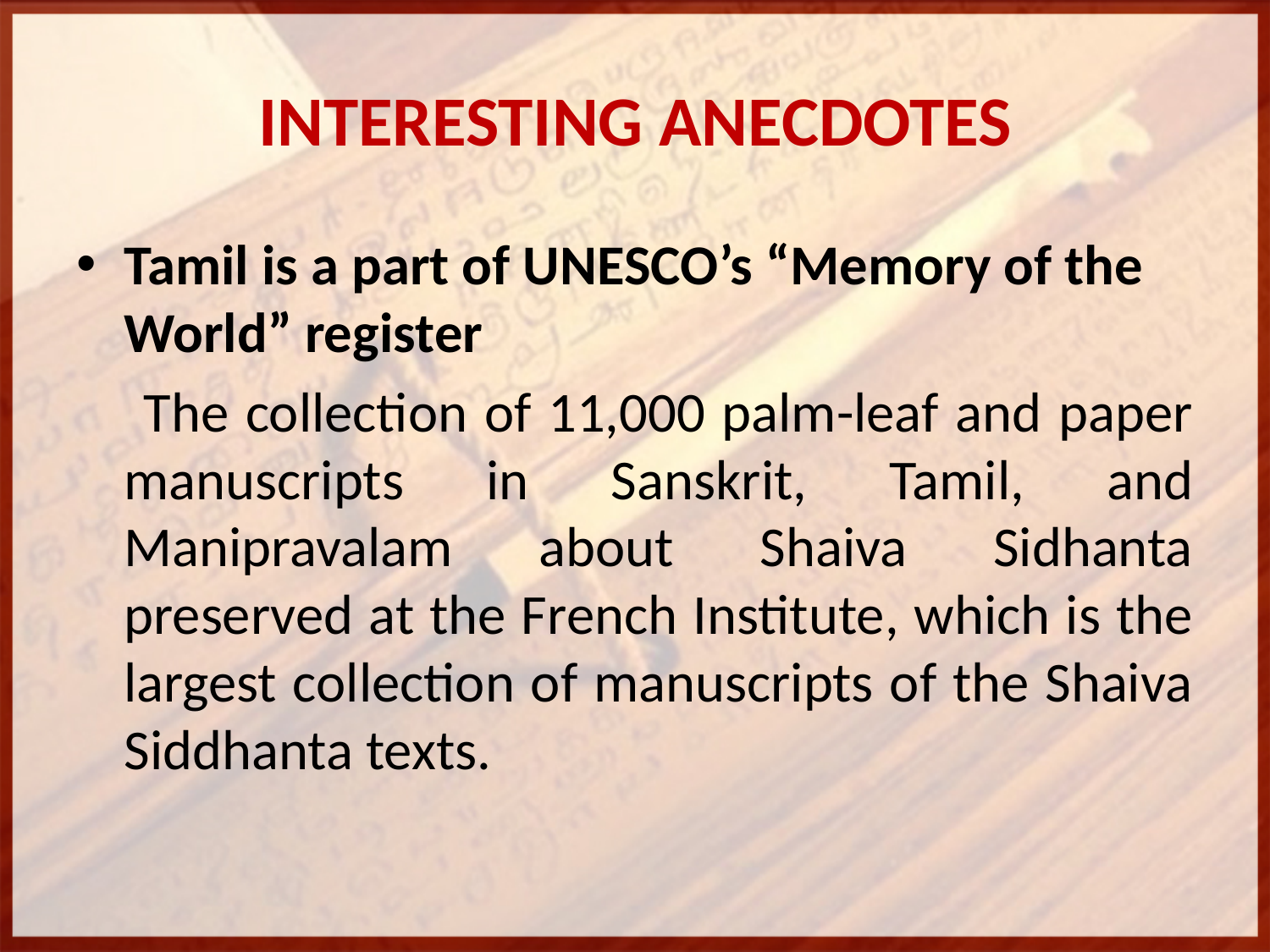

# INTERESTING ANECDOTES
Tamil is a part of UNESCO’s “Memory of the World” register
    The collection of 11,000 palm-leaf and paper manuscripts in Sanskrit, Tamil, and Manipravalam about Shaiva Sidhanta preserved at the French Institute, which is the largest collection of manuscripts of the Shaiva Siddhanta texts.